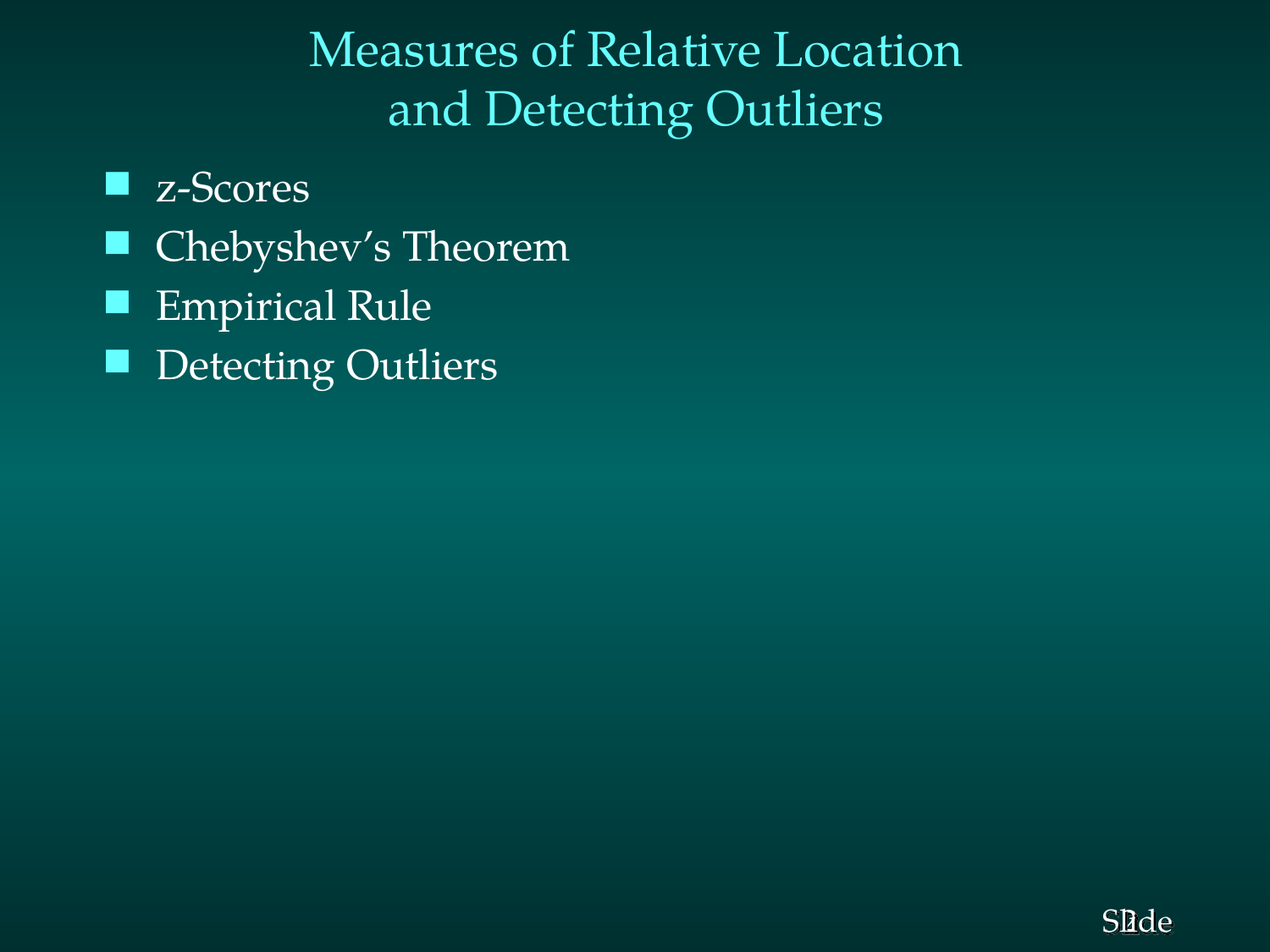

# Measures of Relative Location and Detecting Outliers
z-Scores
Chebyshev’s Theorem
Empirical Rule
Detecting Outliers